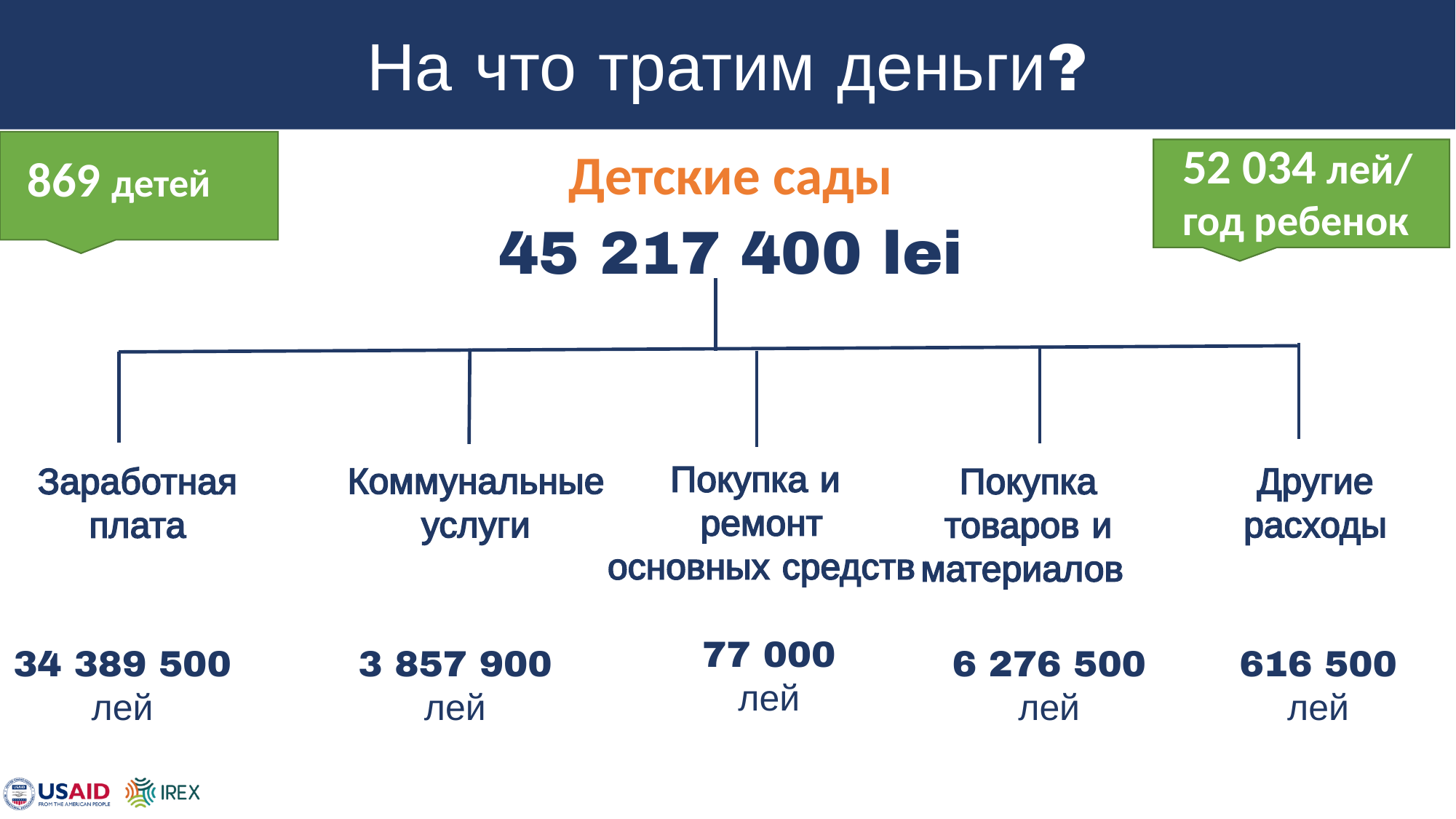

# На что тратим деньги?
52 034 лей/ год ребенок

Детские сады

869 детей
45 217 400 lei
xx служащих
Покупка и
ремонт
основных средств
Коммунальные услуги
Другие расходы
Заработная плата
Покупка товаров и материалов
77 000
лей
3 857 900
лей
616 500
лей
34 389 500
лей
6 276 500
лей